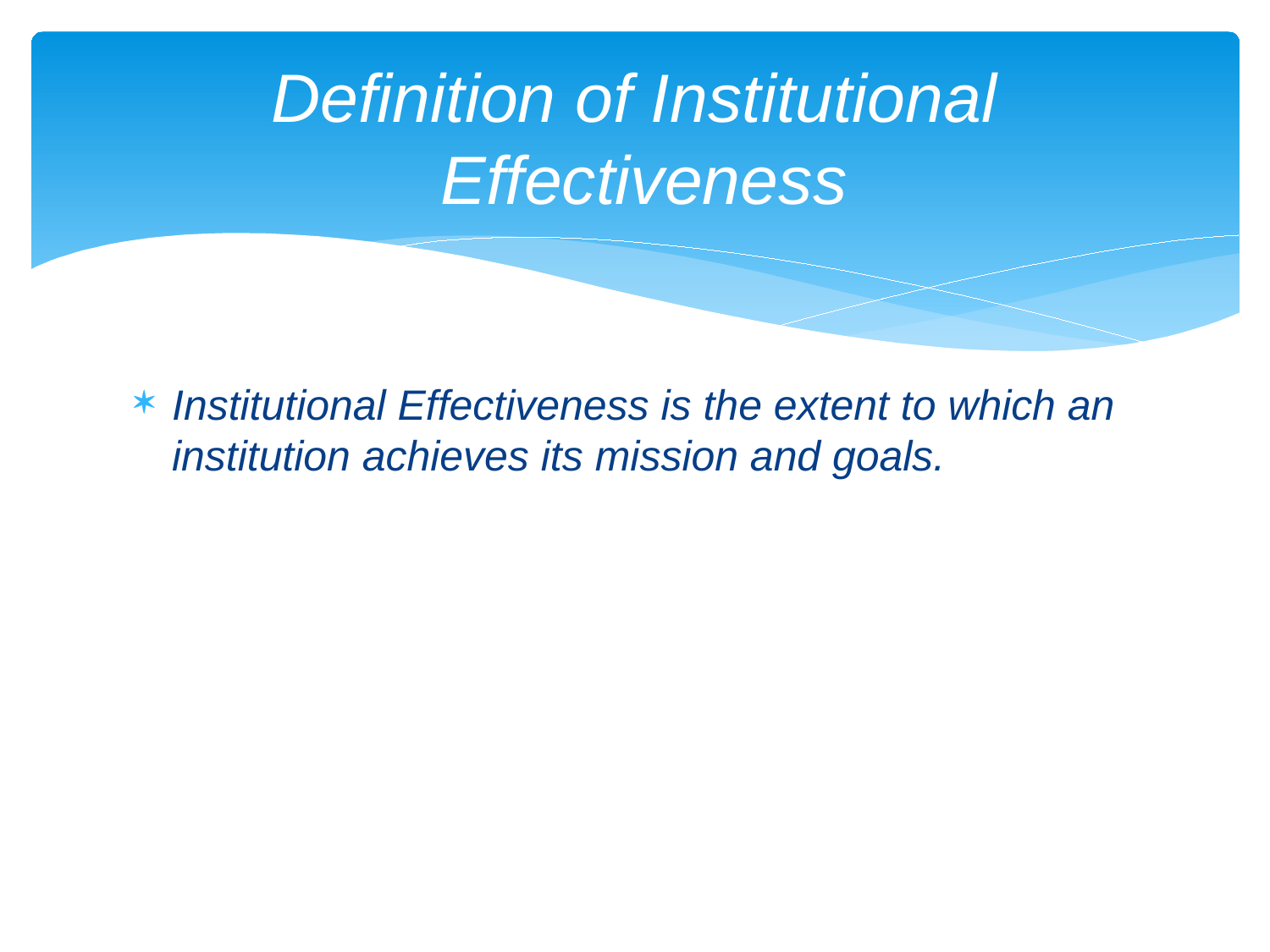

# Definition of Institutional Effectiveness
Institutional Effectiveness is the extent to which an institution achieves its mission and goals.